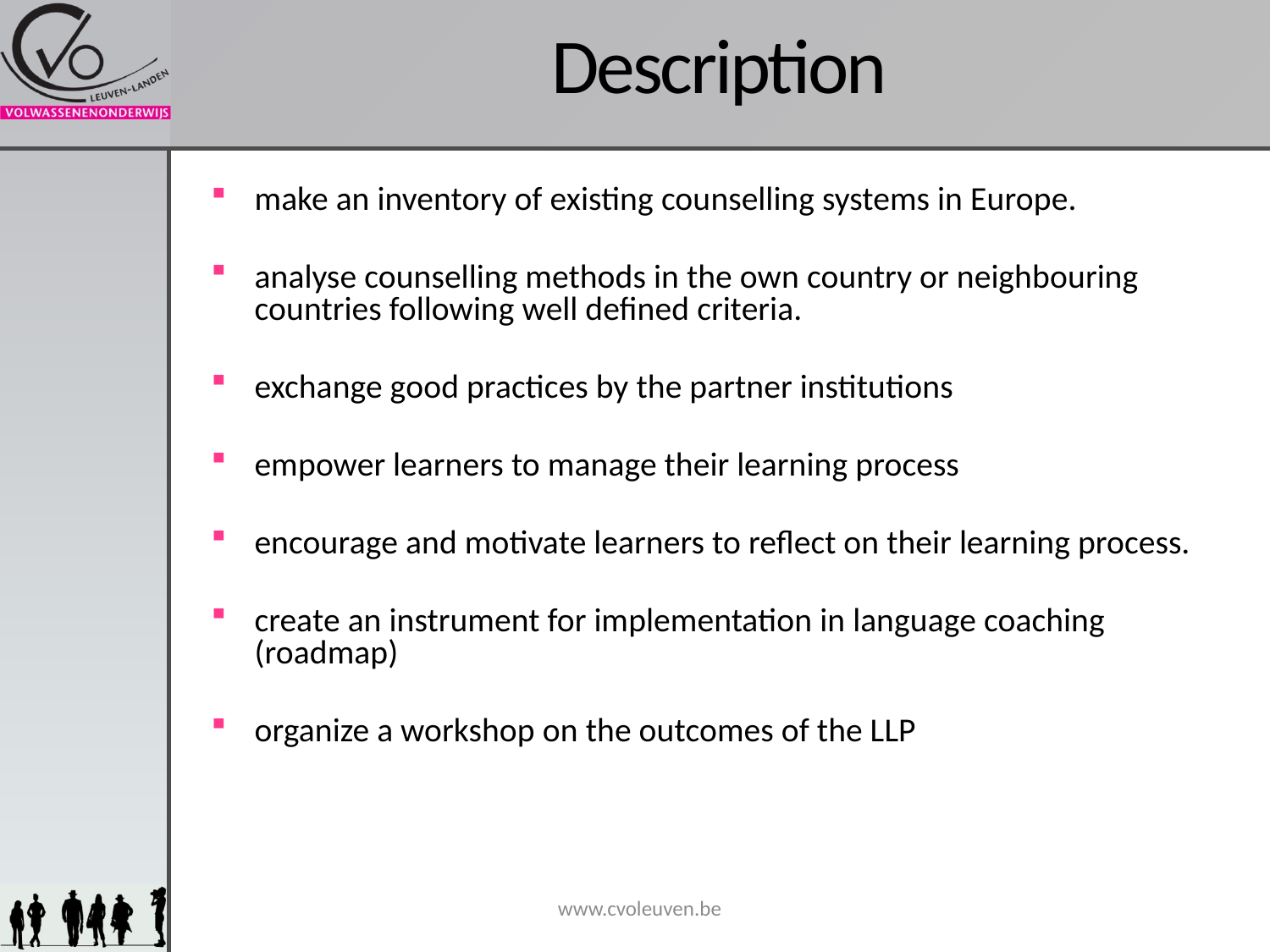

# Description
make an inventory of existing counselling systems in Europe.

analyse counselling methods in the own country or neighbouring countries following well defined criteria.

exchange good practices by the partner institutions

empower learners to manage their learning process

encourage and motivate learners to reflect on their learning process.

create an instrument for implementation in language coaching (roadmap)

organize a workshop on the outcomes of the LLP

www.cvoleuven.be